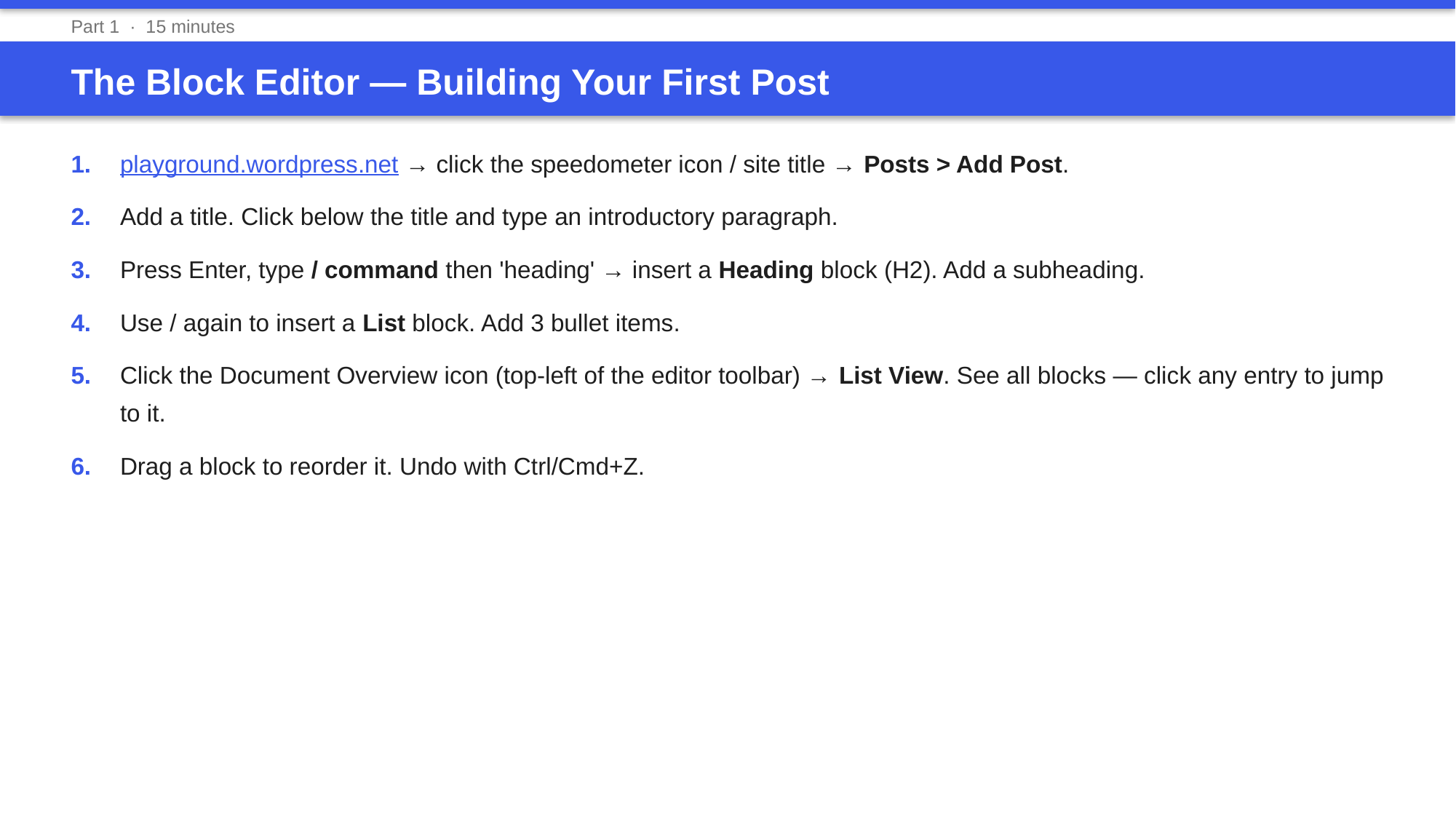

Part 1  ·  15 minutes

The Block Editor — Building Your First Post
1.	playground.wordpress.net → click the speedometer icon / site title → Posts > Add Post.
2.	Add a title. Click below the title and type an introductory paragraph.
3.	Press Enter, type / command then 'heading' → insert a Heading block (H2). Add a subheading.
4.	Use / again to insert a List block. Add 3 bullet items.
5.	Click the Document Overview icon (top-left of the editor toolbar) → List View. See all blocks — click any entry to jump to it.
6.	Drag a block to reorder it. Undo with Ctrl/Cmd+Z.